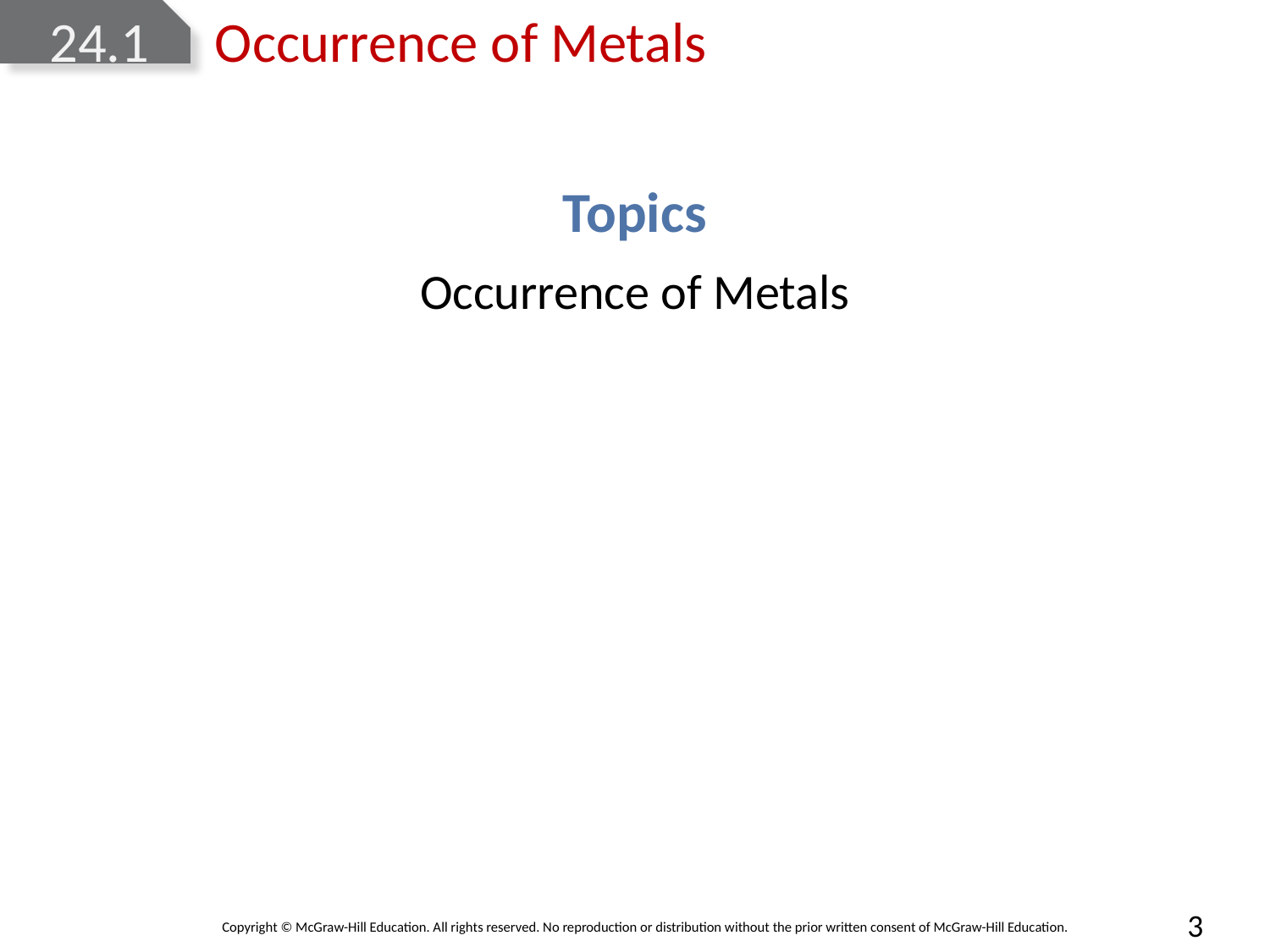

# 24.1 Occurrence of Metals
Topics
Occurrence of Metals